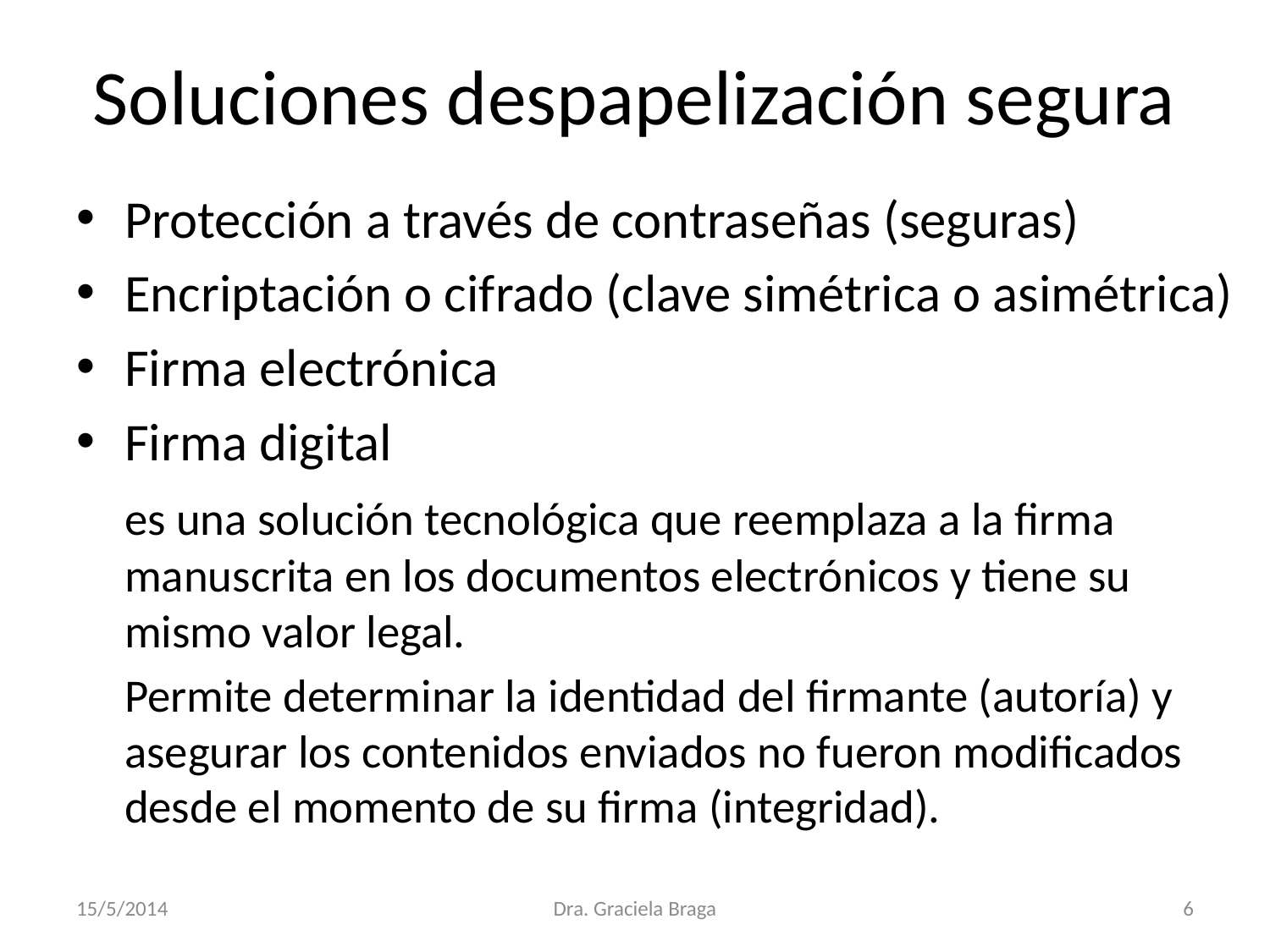

# Soluciones despapelización segura
Protección a través de contraseñas (seguras)
Encriptación o cifrado (clave simétrica o asimétrica)
Firma electrónica
Firma digital
	es una solución tecnológica que reemplaza a la firma manuscrita en los documentos electrónicos y tiene su mismo valor legal.
	Permite determinar la identidad del firmante (autoría) y asegurar los contenidos enviados no fueron modificados desde el momento de su firma (integridad).

15/5/2014
Dra. Graciela Braga
6